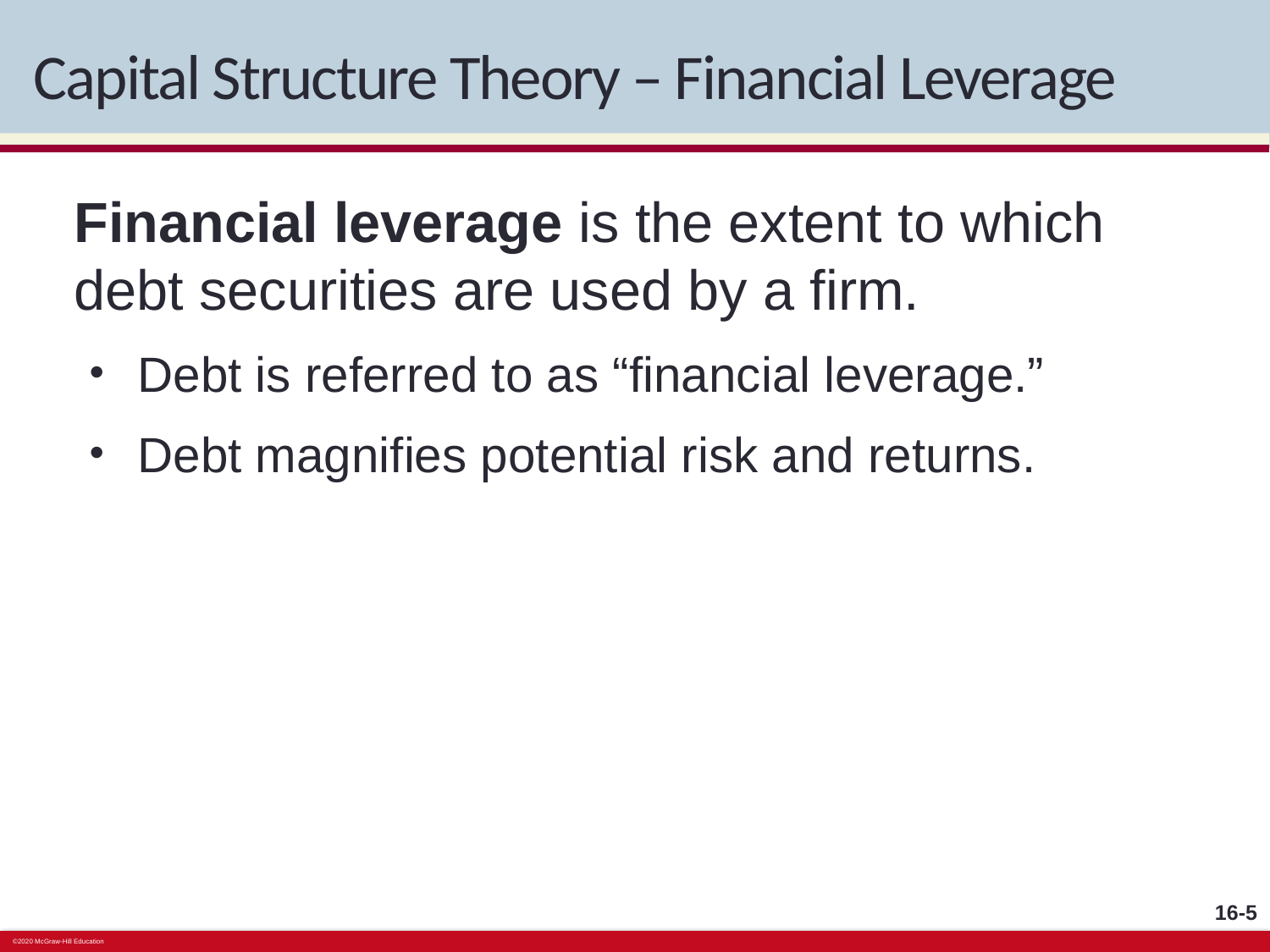

# Capital Structure Theory – Financial Leverage
Financial leverage is the extent to which debt securities are used by a firm.
Debt is referred to as “financial leverage.”
Debt magnifies potential risk and returns.